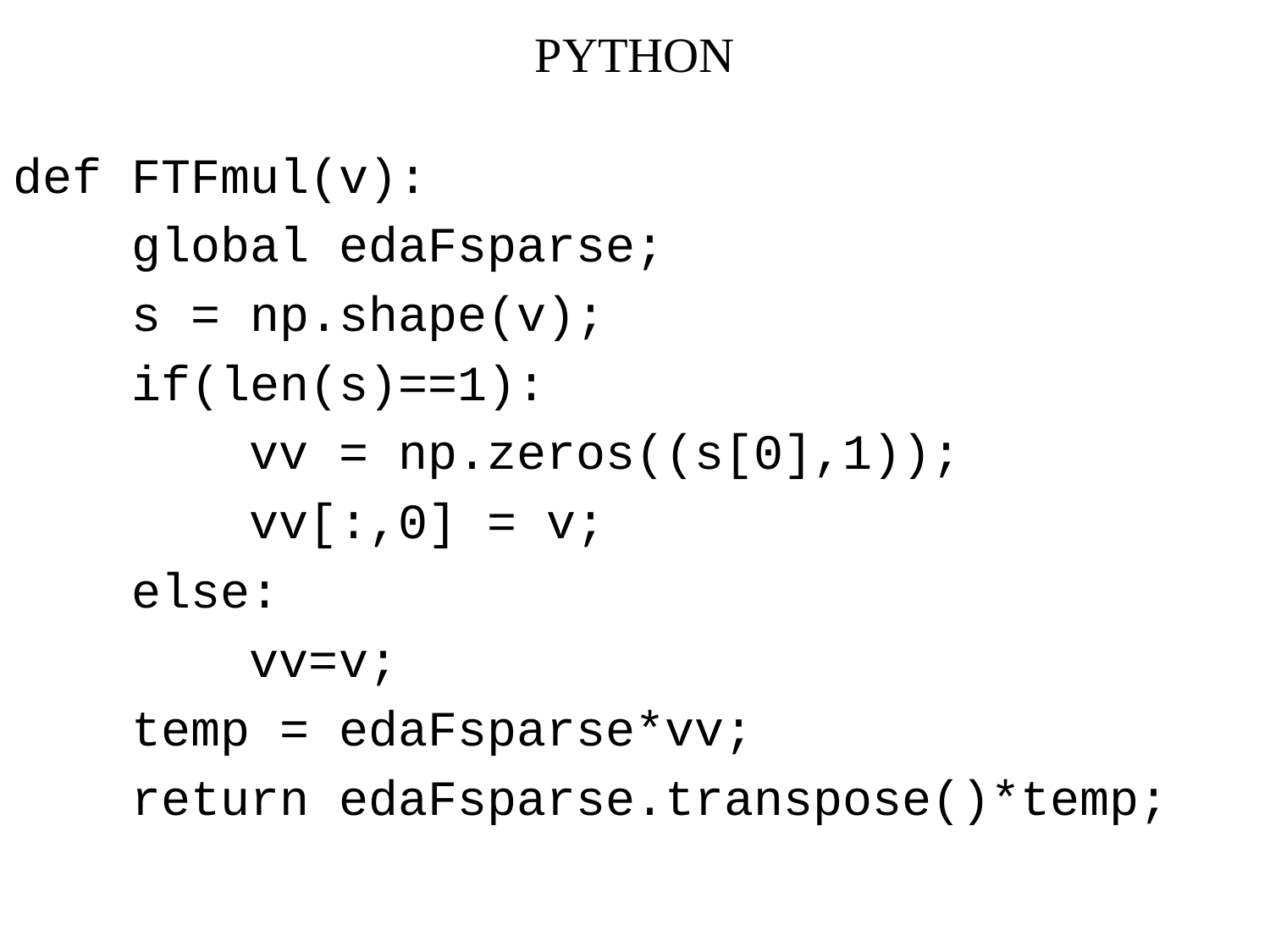

PYTHON
def FTFmul(v):
    global edaFsparse;
    s = np.shape(v);
    if(len(s)==1):
        vv = np.zeros((s[0],1));
        vv[:,0] = v;
    else:
        vv=v;
    temp = edaFsparse*vv;
    return edaFsparse.transpose()*temp;